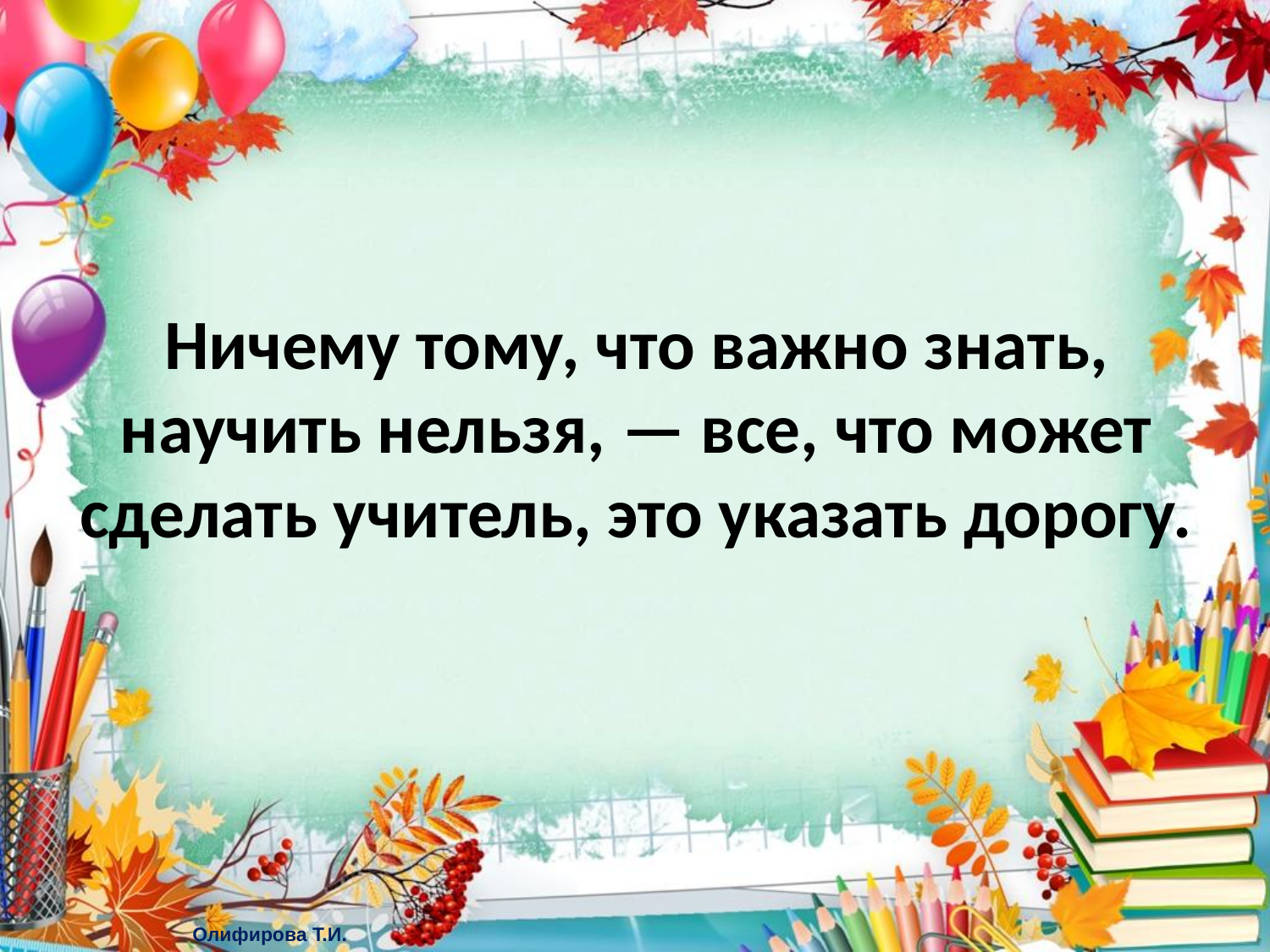

# Ничему тому, что важно знать, научить нельзя, — все, что может сделать учитель, это указать дорогу.